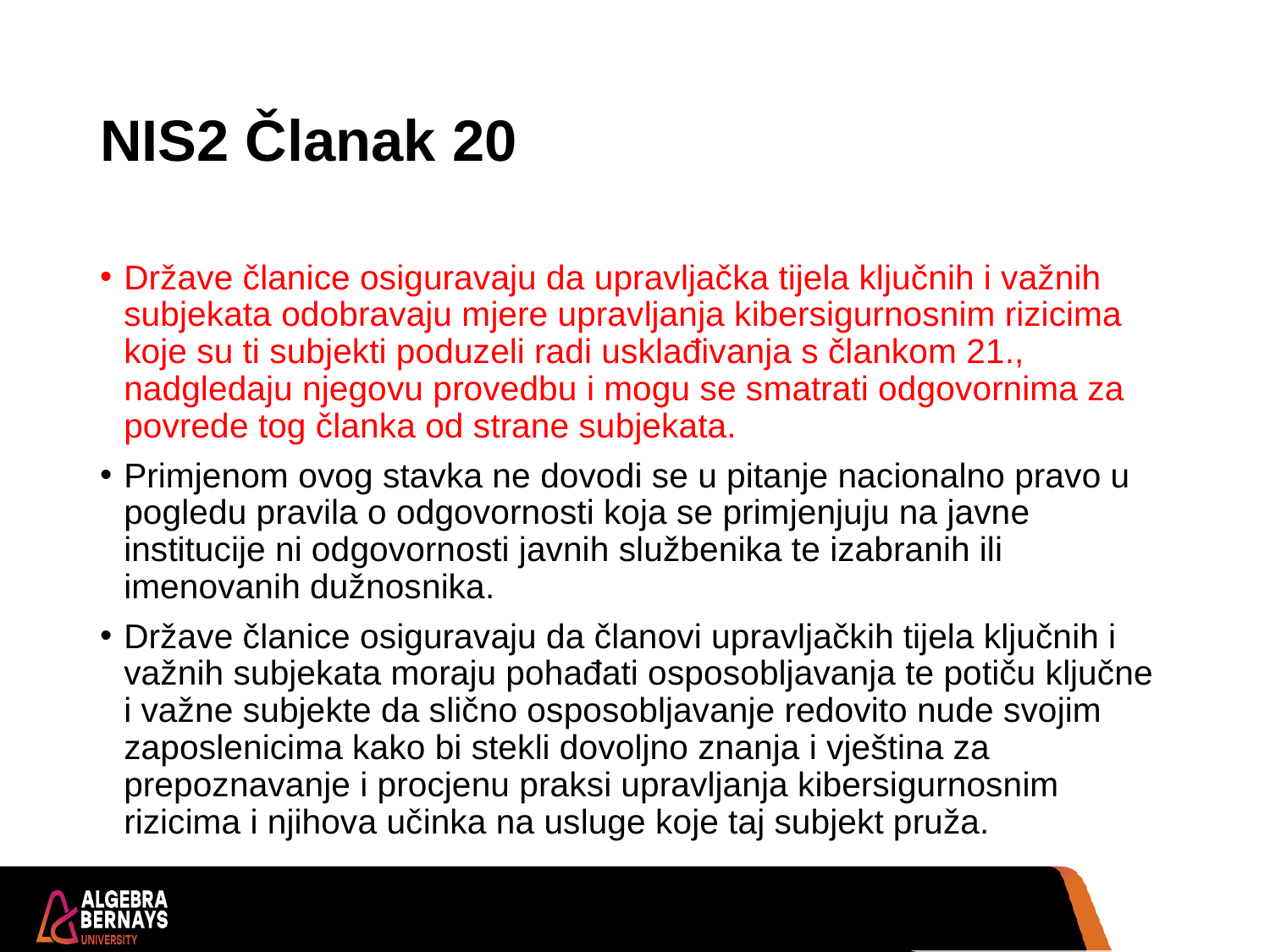

# NIS2 Članak 20
Države članice osiguravaju da upravljačka tijela ključnih i važnih subjekata odobravaju mjere upravljanja kibersigurnosnim rizicima koje su ti subjekti poduzeli radi usklađivanja s člankom 21., nadgledaju njegovu provedbu i mogu se smatrati odgovornima za povrede tog članka od strane subjekata.
Primjenom ovog stavka ne dovodi se u pitanje nacionalno pravo u pogledu pravila o odgovornosti koja se primjenjuju na javne institucije ni odgovornosti javnih službenika te izabranih ili imenovanih dužnosnika.
Države članice osiguravaju da članovi upravljačkih tijela ključnih i važnih subjekata moraju pohađati osposobljavanja te potiču ključne i važne subjekte da slično osposobljavanje redovito nude svojim zaposlenicima kako bi stekli dovoljno znanja i vještina za prepoznavanje i procjenu praksi upravljanja kibersigurnosnim rizicima i njihova učinka na usluge koje taj subjekt pruža.